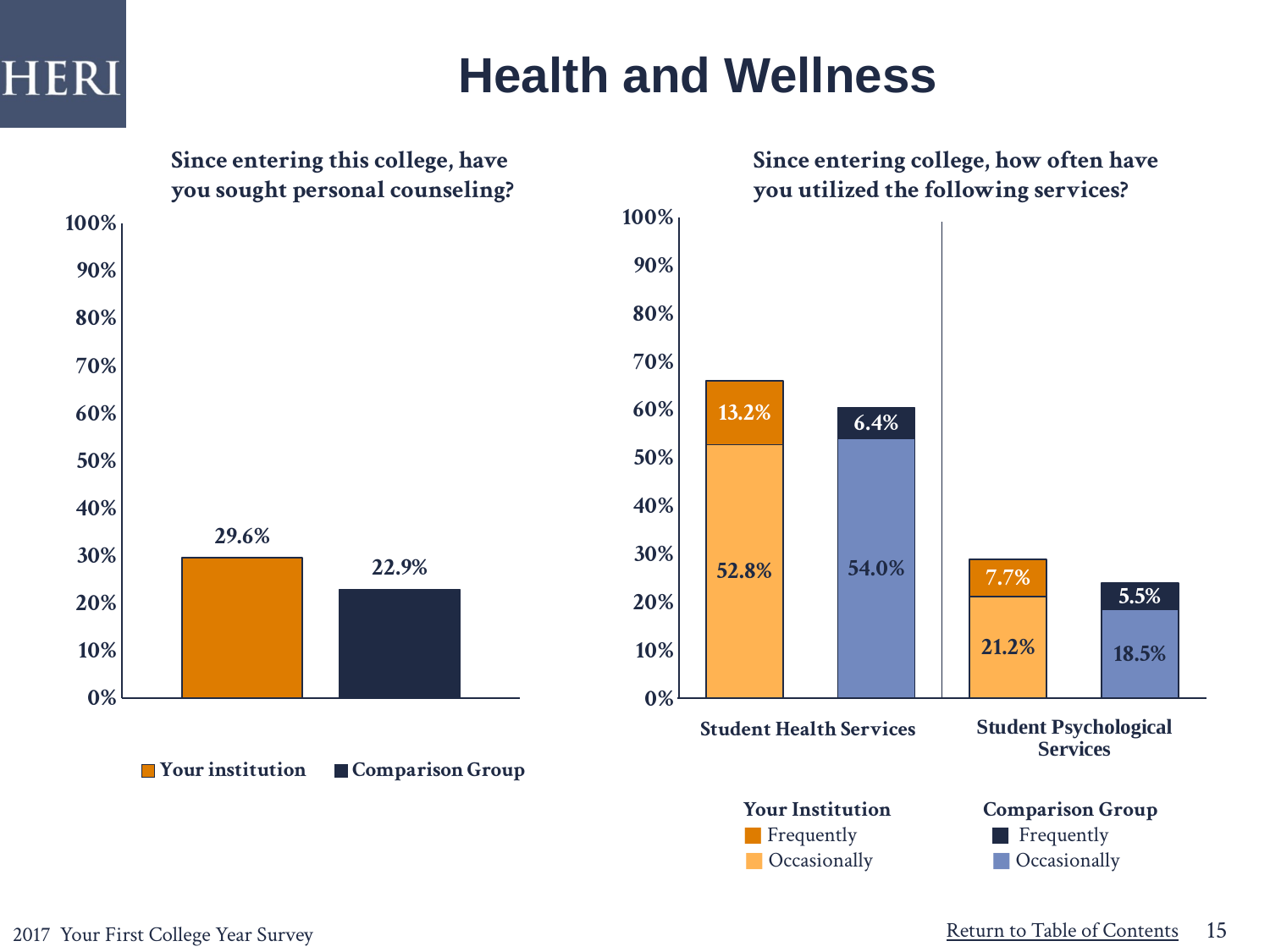

# Health and Wellness
Since entering this college, have you sought personal counseling?
Since entering college, how often have you utilized the following services?

### Chart

| Category | Your institution | Comparison Group |
|---|---|---|

### Chart

| Category | Occasionaly | Frequently |
|---|---|---|
| Student Health Services | 0.528 | 0.132 |
| comp | 0.54 | 0.064 |
| Psychological Services | 0.212 | 0.077 |
| comp | 0.185 | 0.055 |
Yes
Student Health Services
Comparison Group
 ■  Frequently
■ Occasionally

Your Institution
■ Frequently
■ Occasionally

15
2017  Your First College Year Survey